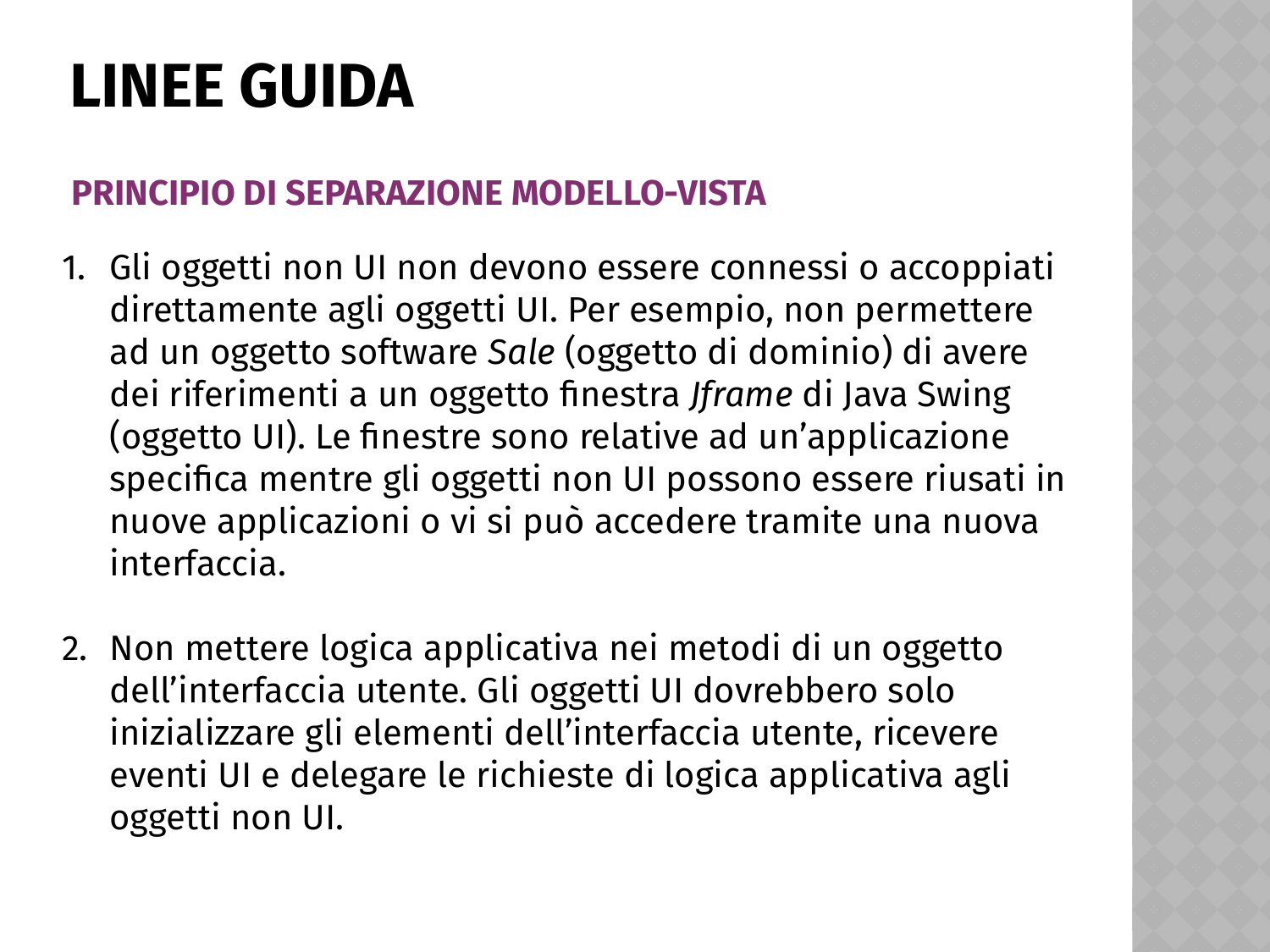

# LINEE GUIDA
PRINCIPIO DI SEPARAZIONE MODELLO-VISTA
Gli oggetti non UI non devono essere connessi o accoppiati direttamente agli oggetti UI. Per esempio, non permettere ad un oggetto software Sale (oggetto di dominio) di avere dei riferimenti a un oggetto finestra Jframe di Java Swing (oggetto UI). Le finestre sono relative ad un’applicazione specifica mentre gli oggetti non UI possono essere riusati in nuove applicazioni o vi si può accedere tramite una nuova interfaccia.

Non mettere logica applicativa nei metodi di un oggetto dell’interfaccia utente. Gli oggetti UI dovrebbero solo inizializzare gli elementi dell’interfaccia utente, ricevere eventi UI e delegare le richieste di logica applicativa agli oggetti non UI.